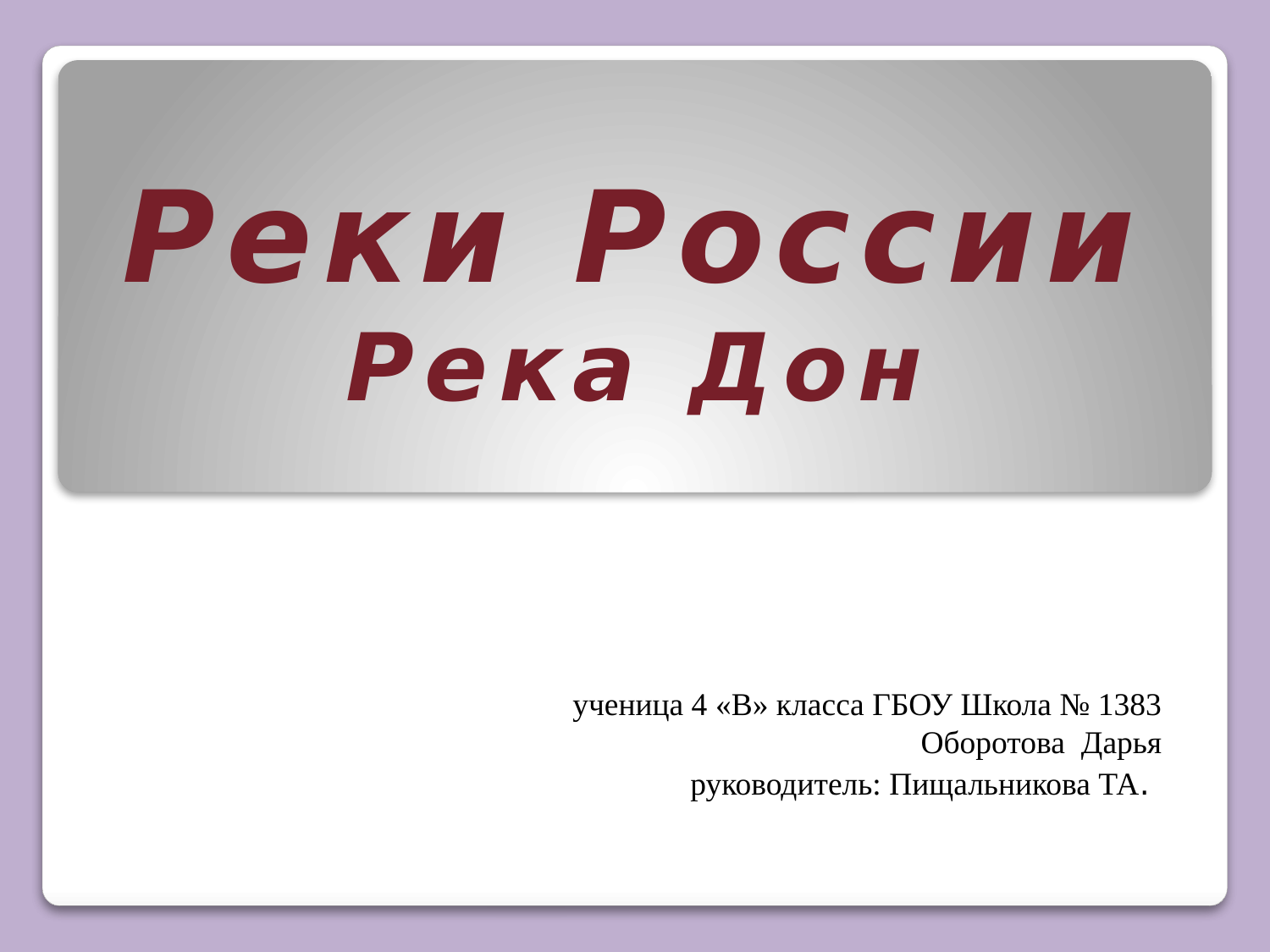

# Реки России Река Дон

ученица 4 «В» класса ГБОУ Школа № 1383
Оборотова  Дарья
руководитель: Пищальникова ТА.